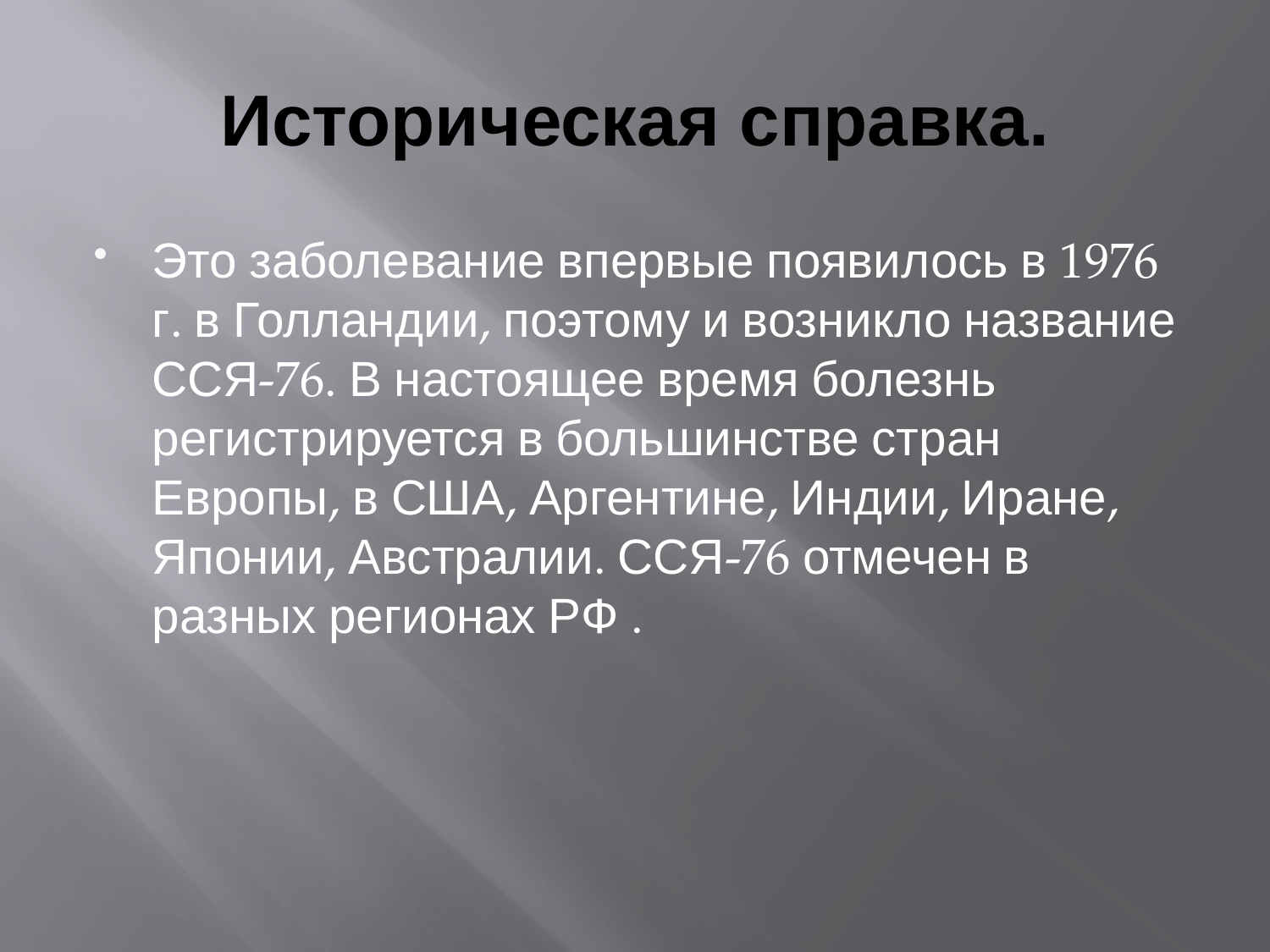

# Историческая справка.
Это заболевание впервые появилось в 1976 г. в Голландии, поэтому и возникло название ССЯ-76. В настоящее время болезнь регистрируется в большинстве стран Европы, в США, Аргентине, Индии, Иране, Японии, Австралии. ССЯ-76 отмечен в разных регионах РФ .